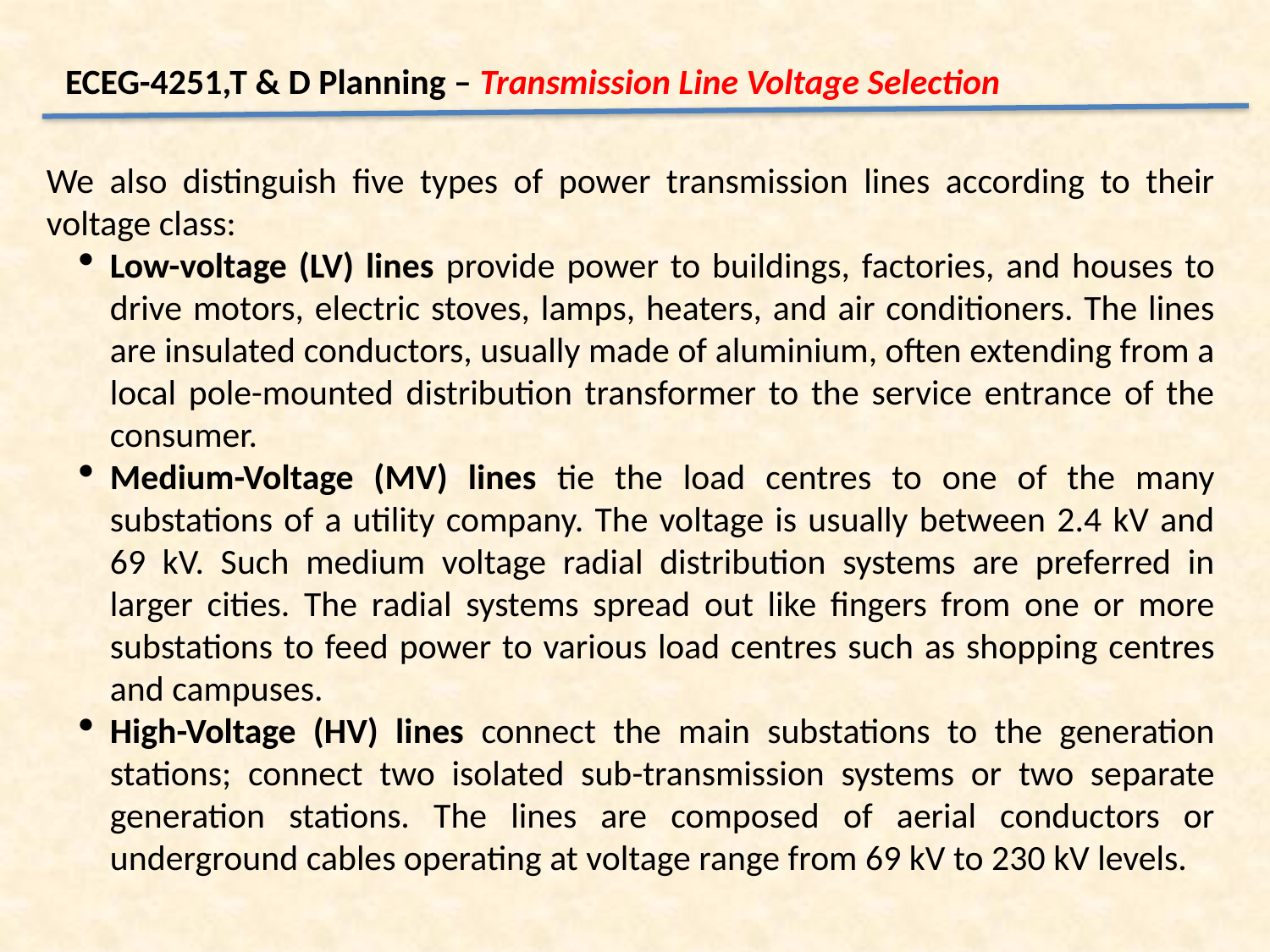

ECEG-4251,T & D Planning – Transmission Line Voltage Selection
We also distinguish five types of power transmission lines according to their voltage class:
Low-voltage (LV) lines provide power to buildings, factories, and houses to drive motors, electric stoves, lamps, heaters, and air conditioners. The lines are insulated conductors, usually made of aluminium, often extending from a local pole-mounted distribution transformer to the service entrance of the consumer.
Medium-Voltage (MV) lines tie the load centres to one of the many substations of a utility company. The voltage is usually between 2.4 kV and 69 kV. Such medium voltage radial distribution systems are preferred in larger cities. The radial systems spread out like fingers from one or more substations to feed power to various load centres such as shopping centres and campuses.
High-Voltage (HV) lines connect the main substations to the generation stations; connect two isolated sub-transmission systems or two separate generation stations. The lines are composed of aerial conductors or underground cables operating at voltage range from 69 kV to 230 kV levels.